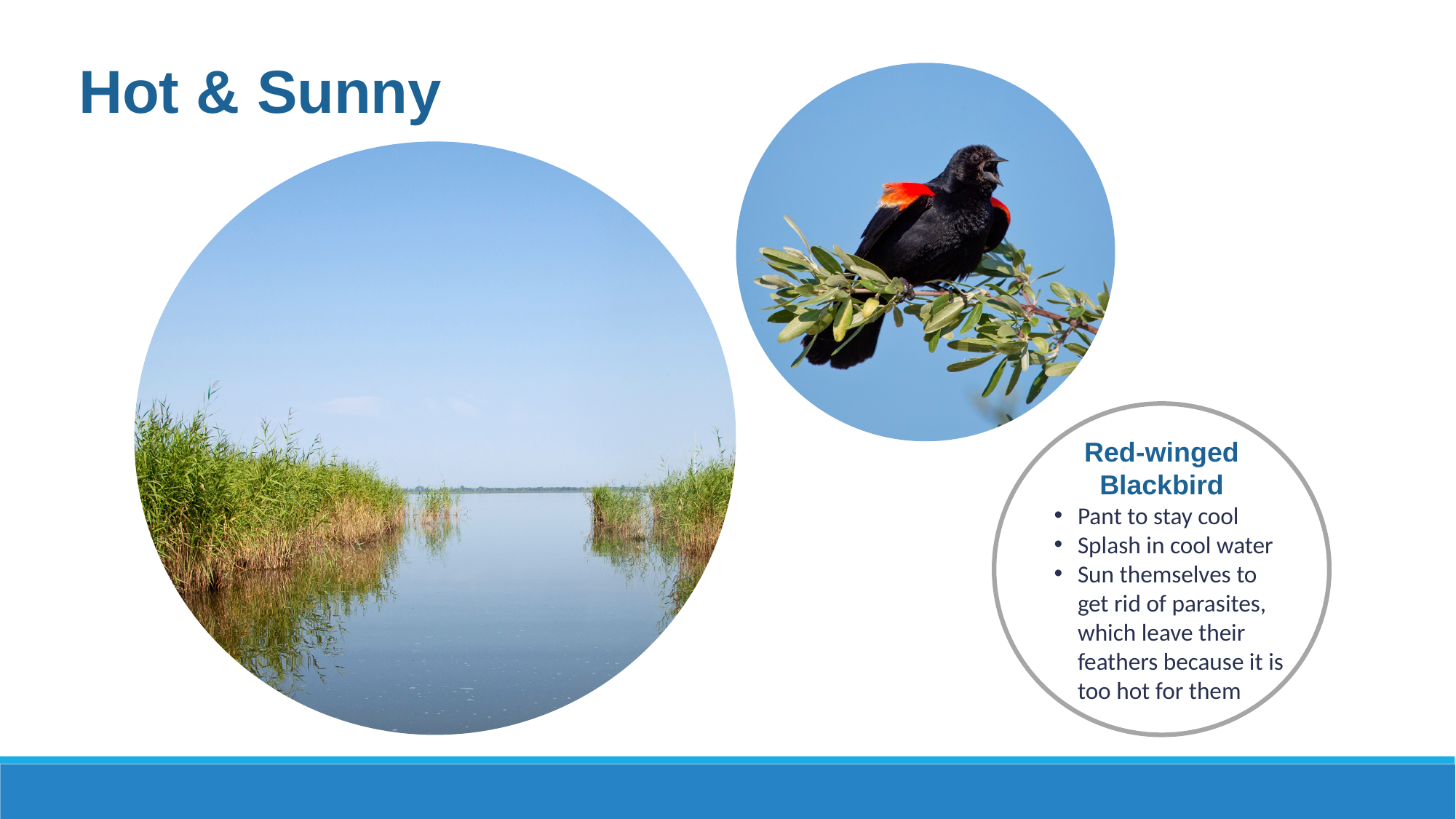

Hot & Sunny

Red-winged Blackbird
Pant to stay cool
Splash in cool water
Sun themselves to get rid of parasites, which leave their feathers because it is too hot for them